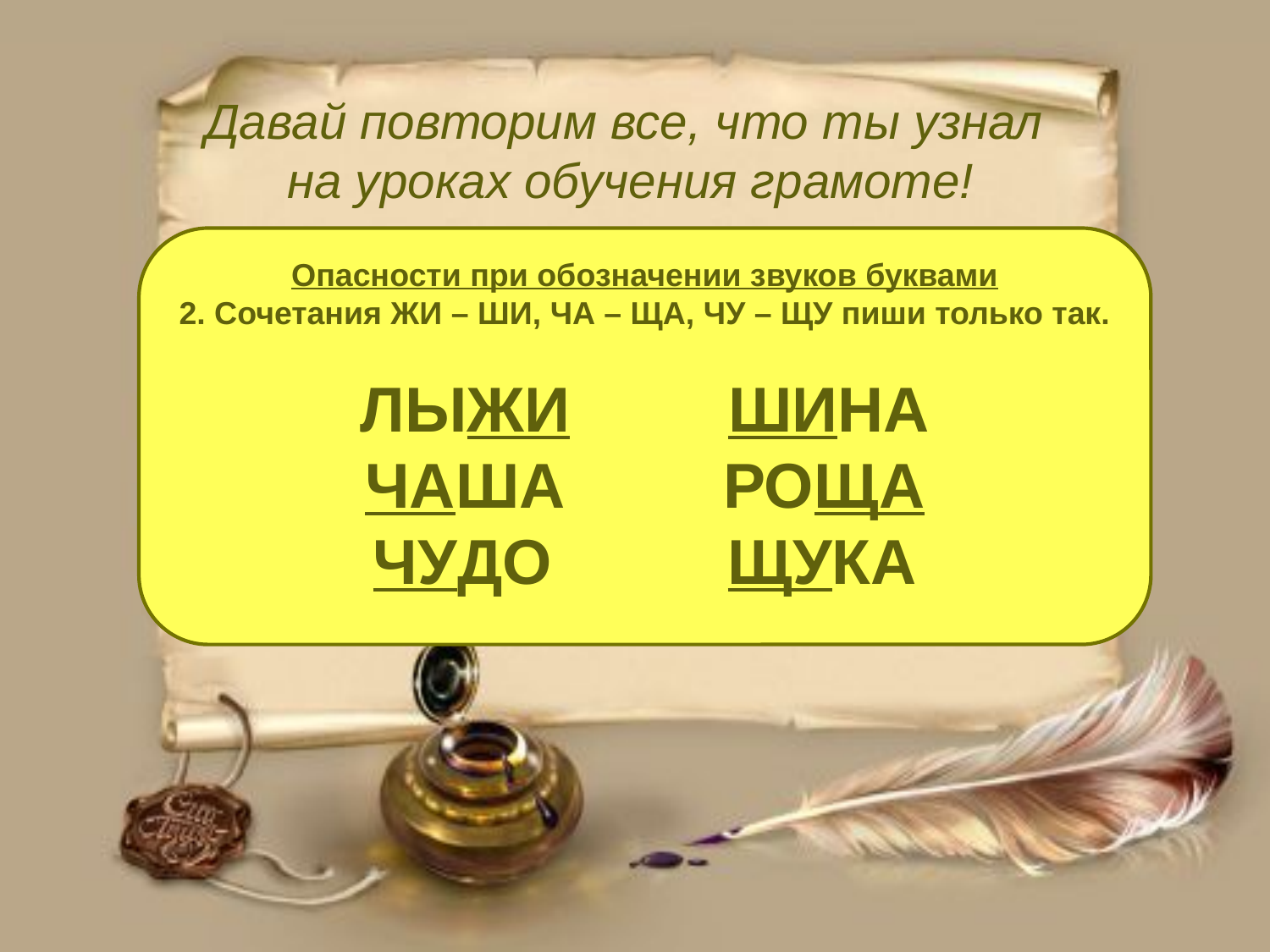

# Давай повторим все, что ты узнал на уроках обучения грамоте!
Опасности при обозначении звуков буквами
2. Сочетания ЖИ – ШИ, ЧА – ЩА, ЧУ – ЩУ пиши только так.

ЛЫЖИ         ШИНА
ЧАША         РОЩА
ЧУДО          ЩУКА